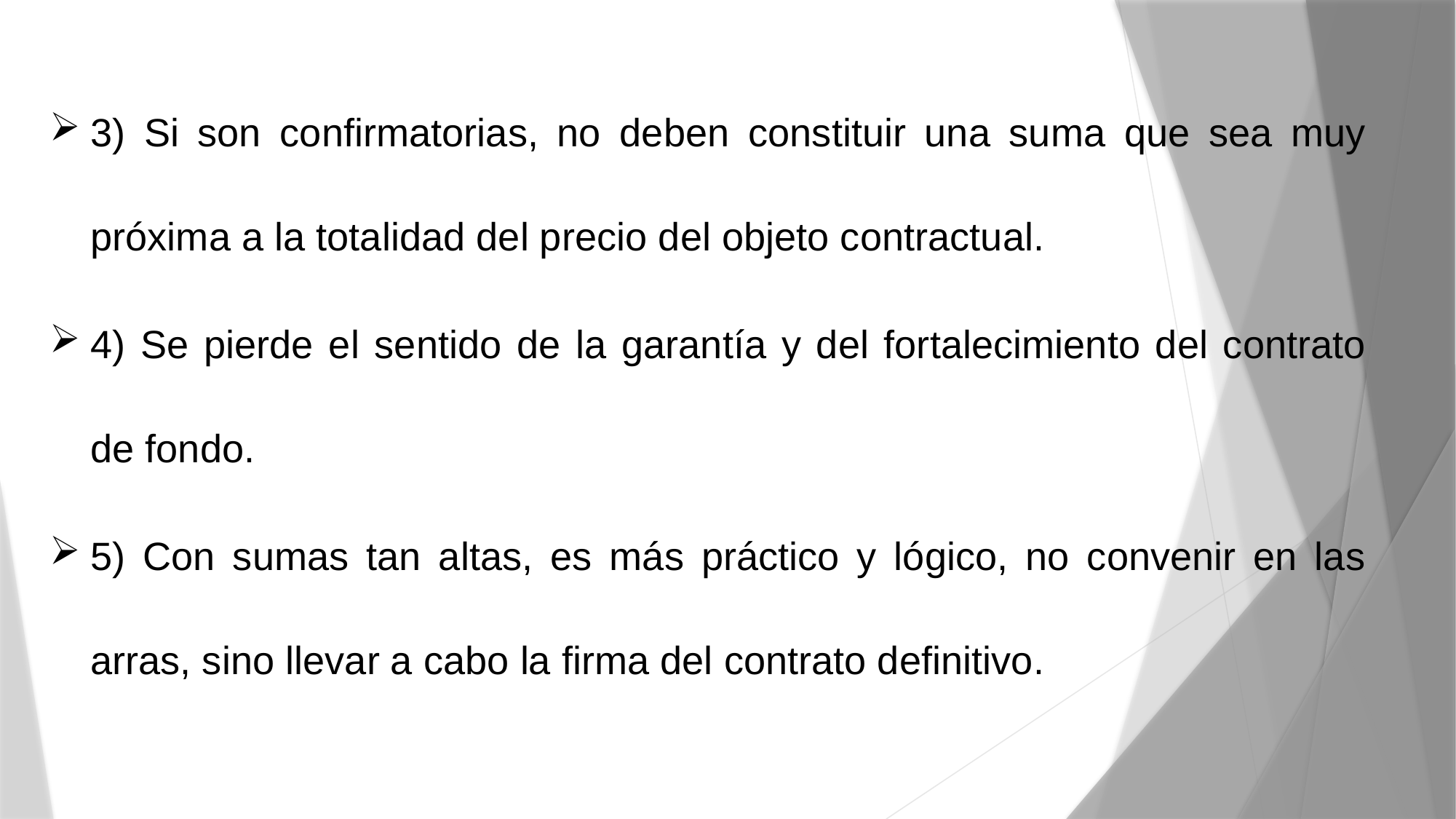

3) Si son confirmatorias, no deben constituir una suma que sea muy próxima a la totalidad del precio del objeto contractual.
4) Se pierde el sentido de la garantía y del fortalecimiento del contrato de fondo.
5) Con sumas tan altas, es más práctico y lógico, no convenir en las arras, sino llevar a cabo la firma del contrato definitivo.